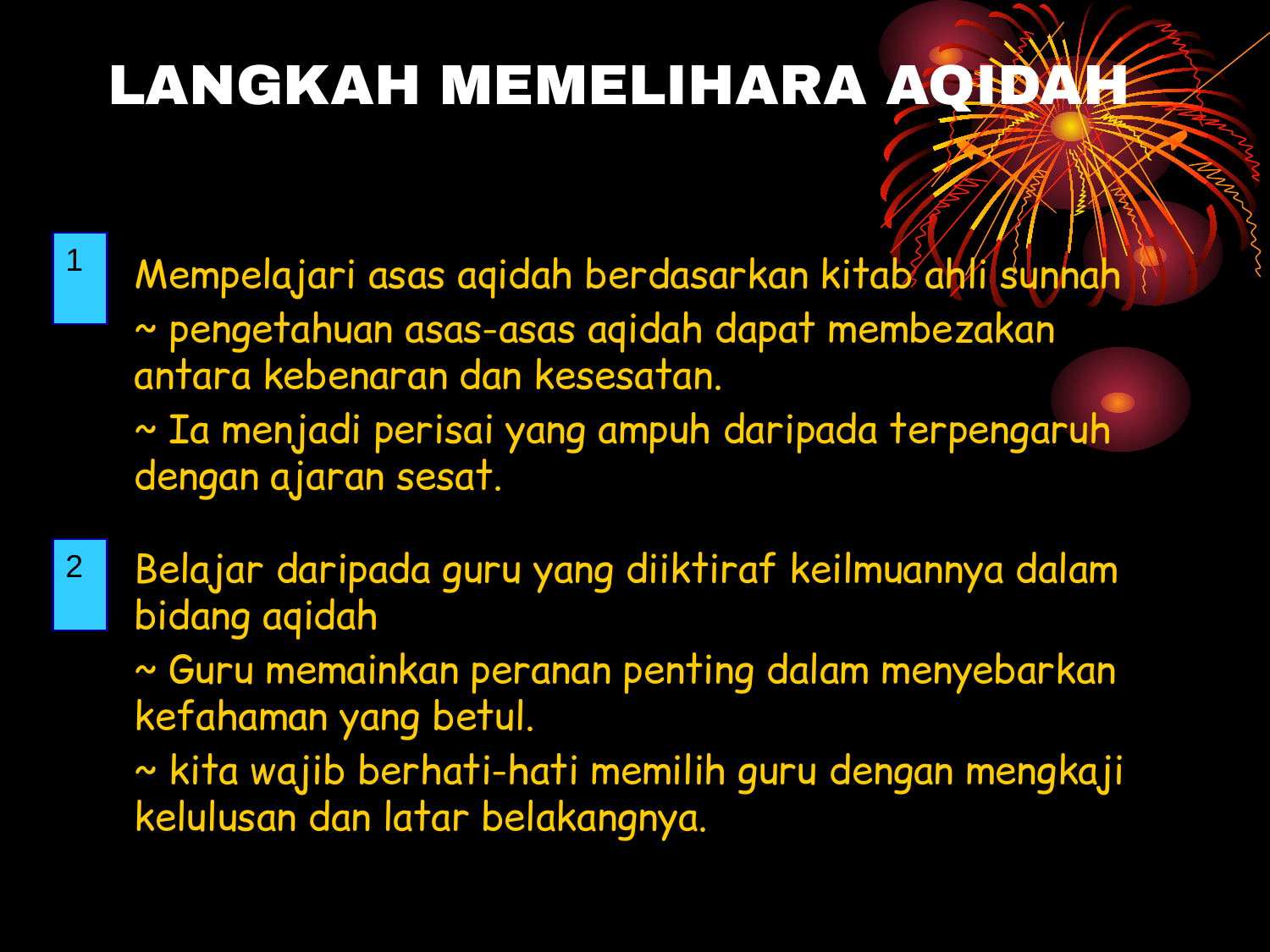

# LANGKAH MEMELIHARA AQIDAH
1
Mempelajari asas aqidah berdasarkan kitab ahli sunnah
	~ pengetahuan asas-asas aqidah dapat membezakan antara kebenaran dan kesesatan.
	~ Ia menjadi perisai yang ampuh daripada terpengaruh dengan ajaran sesat.

Belajar daripada guru yang diiktiraf keilmuannya dalam bidang aqidah
	~ Guru memainkan peranan penting dalam menyebarkan kefahaman yang betul.
	~ kita wajib berhati-hati memilih guru dengan mengkaji kelulusan dan latar belakangnya.
2